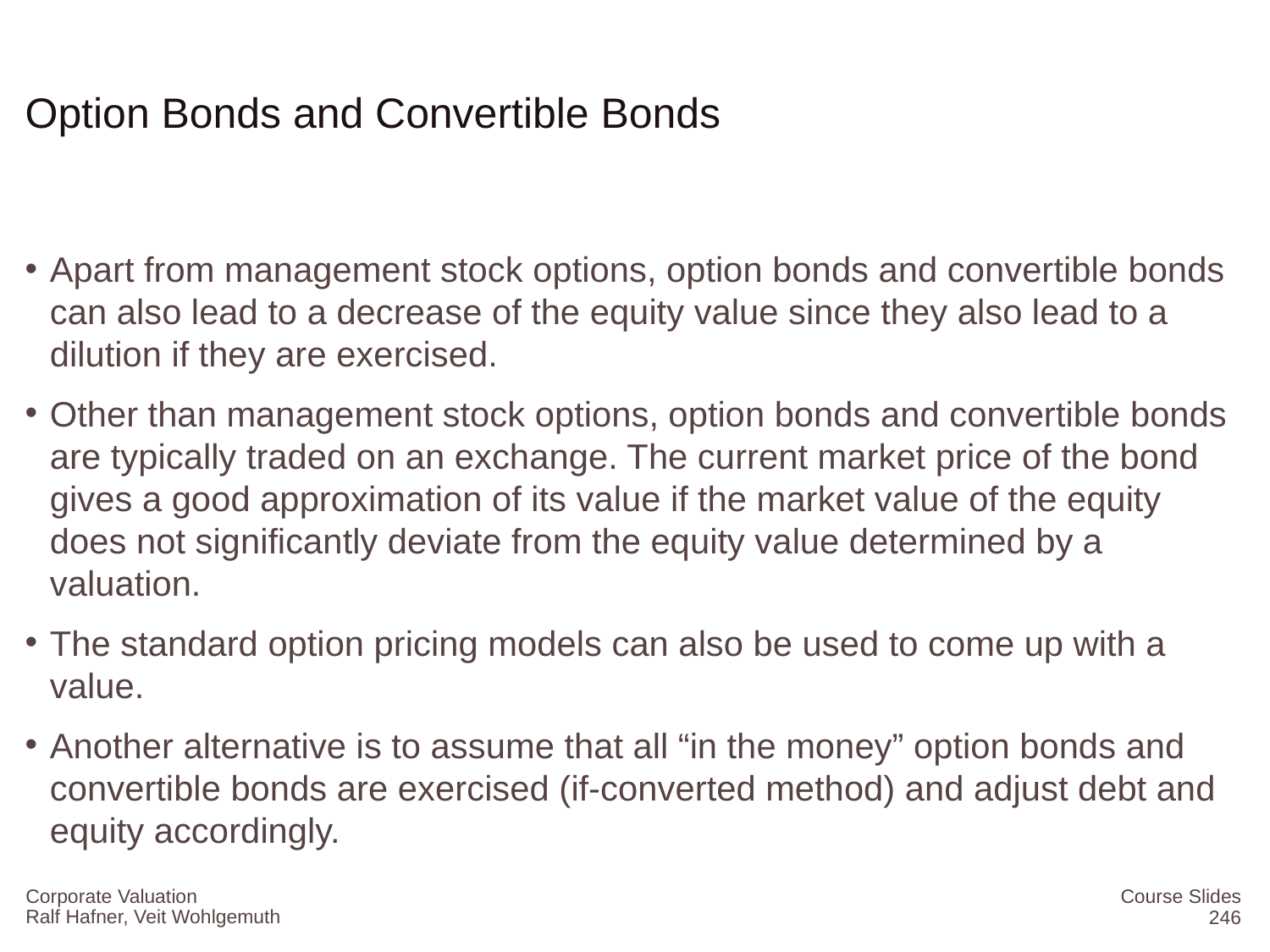

# Option Bonds and Convertible Bonds
Apart from management stock options, option bonds and convertible bonds can also lead to a decrease of the equity value since they also lead to a dilution if they are exercised.
Other than management stock options, option bonds and convertible bonds are typically traded on an exchange. The current market price of the bond gives a good approximation of its value if the market value of the equity does not significantly deviate from the equity value determined by a valuation.
The standard option pricing models can also be used to come up with a value.
Another alternative is to assume that all “in the money” option bonds and convertible bonds are exercised (if-converted method) and adjust debt and equity accordingly.
Corporate Valuation
Course Slides
246